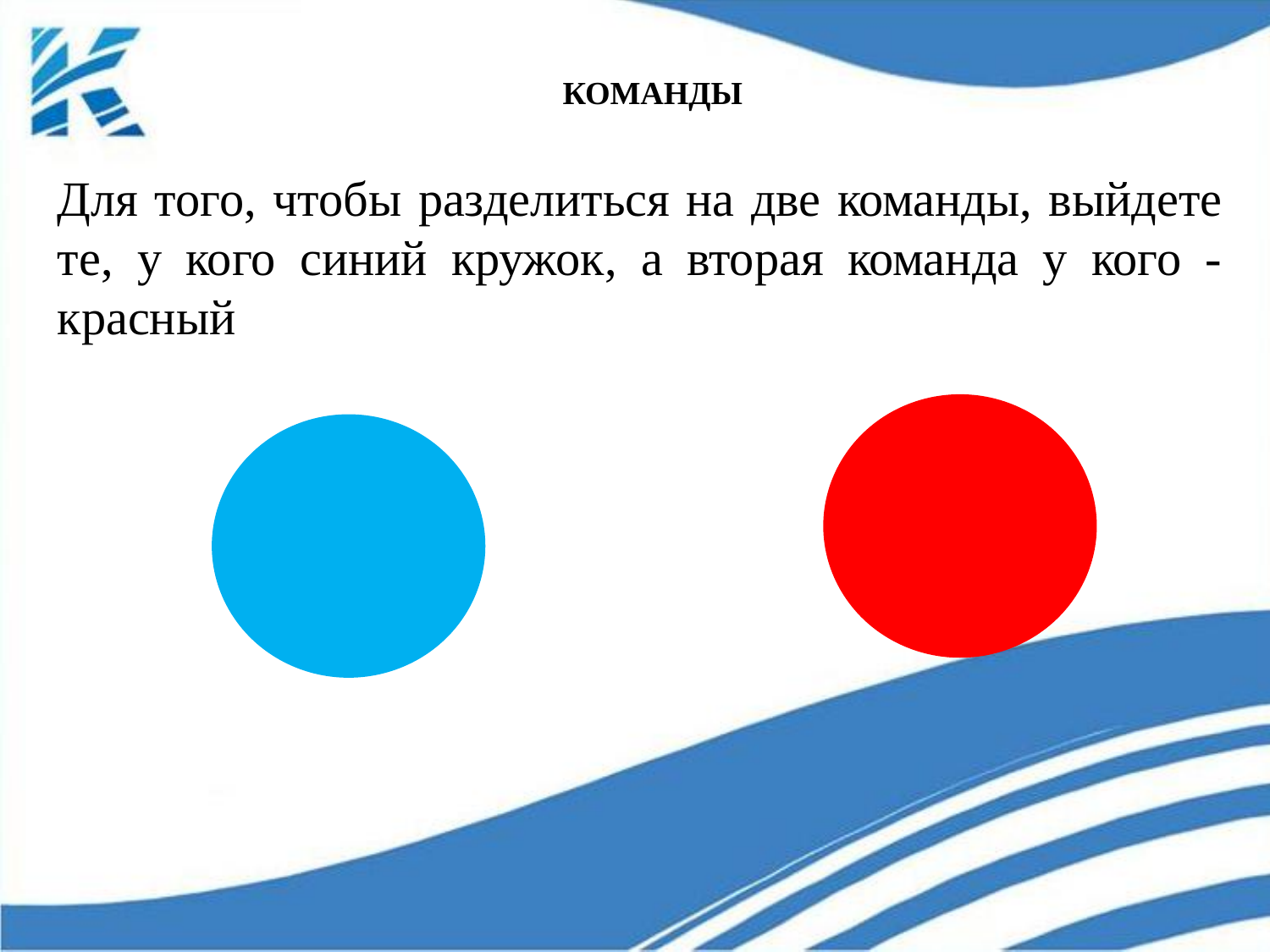

# КОМАНДЫ
Для того, чтобы разделиться на две команды, выйдете те, у кого синий кружок, а вторая команда у кого - красный